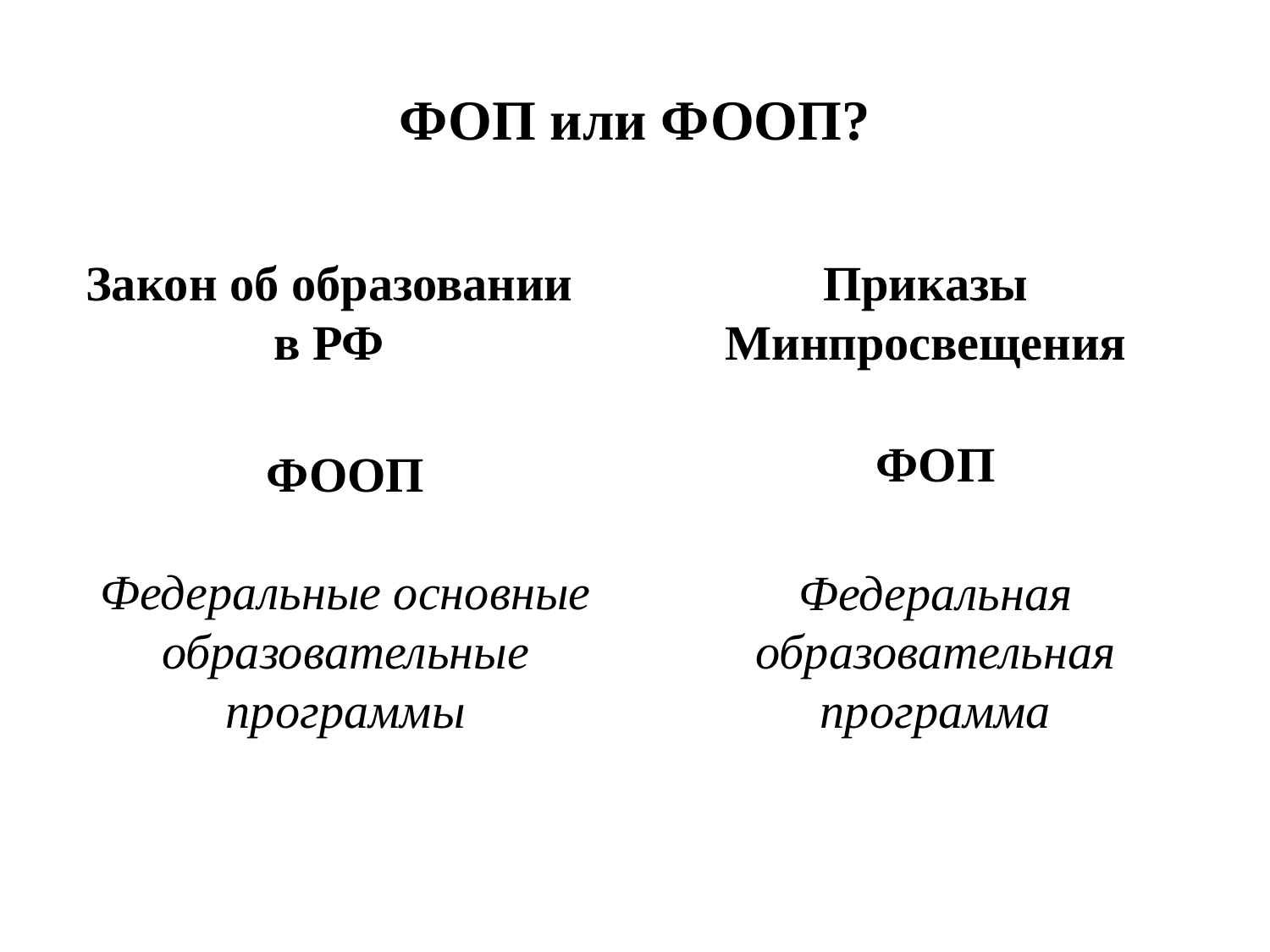

# ФОП или ФООП?
Закон об образовании в РФ
Приказы Минпросвещения
ФОП

Федеральная образовательная программа
ФООП

Федеральные основные образовательные программы